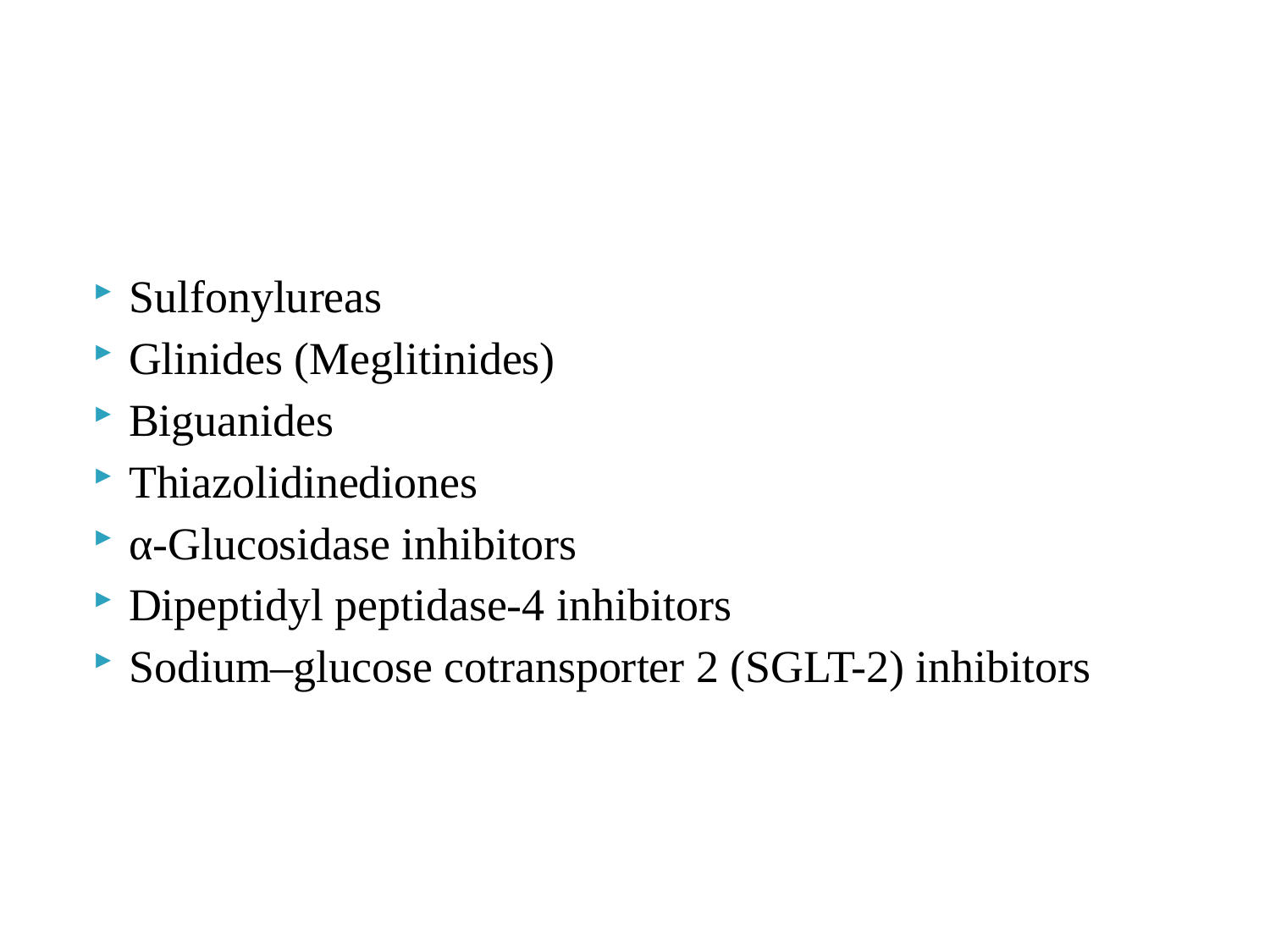

#
Sulfonylureas
Glinides (Meglitinides)
Biguanides
Thiazolidinediones
α-Glucosidase inhibitors
Dipeptidyl peptidase-4 inhibitors
Sodium–glucose cotransporter 2 (SGLT-2) inhibitors